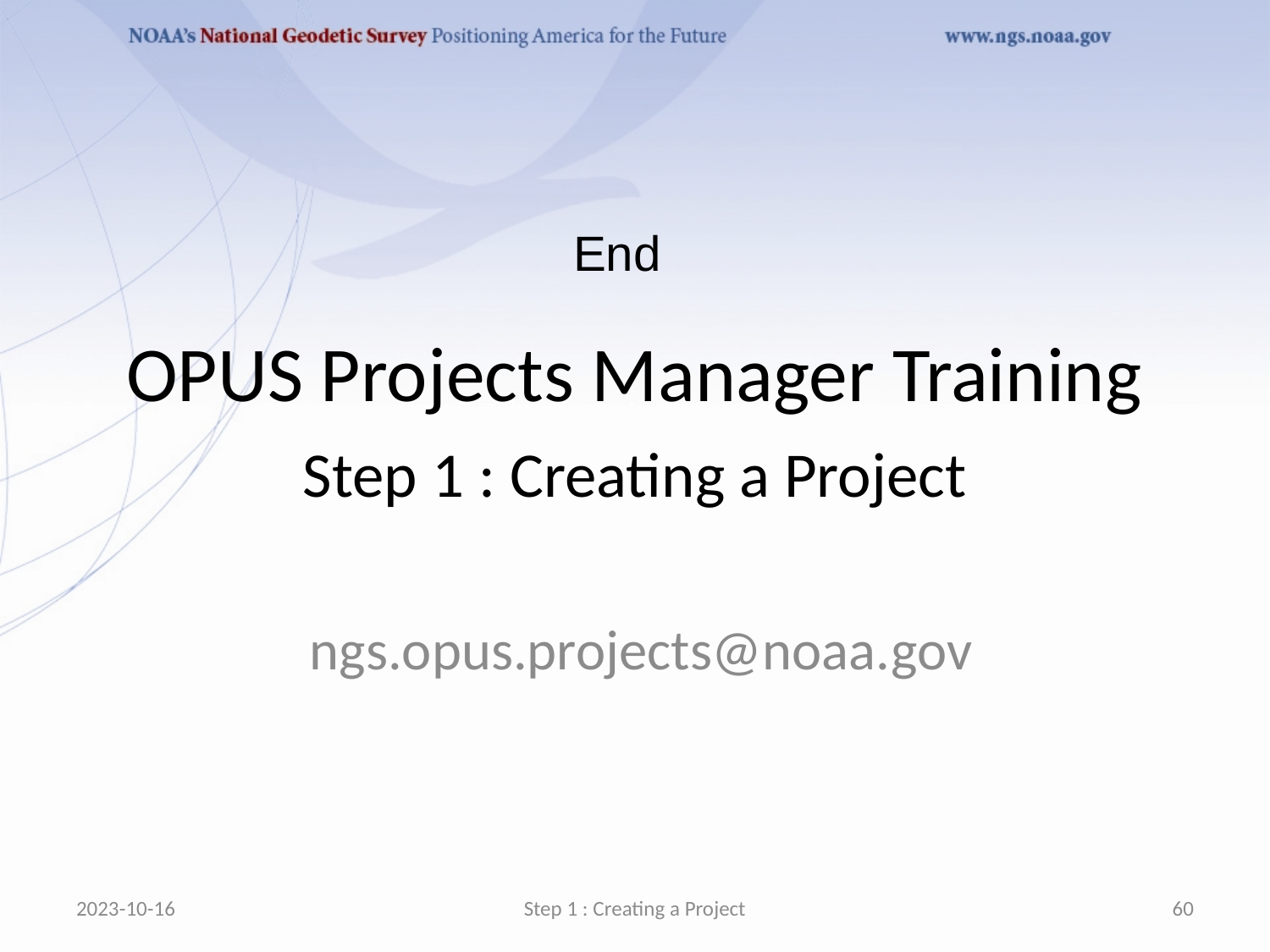

End
# OPUS Projects Manager Training
Step 1 : Creating a Project
 ngs.opus.projects@noaa.gov
2023-10-16
Step 1 : Creating a Project
60